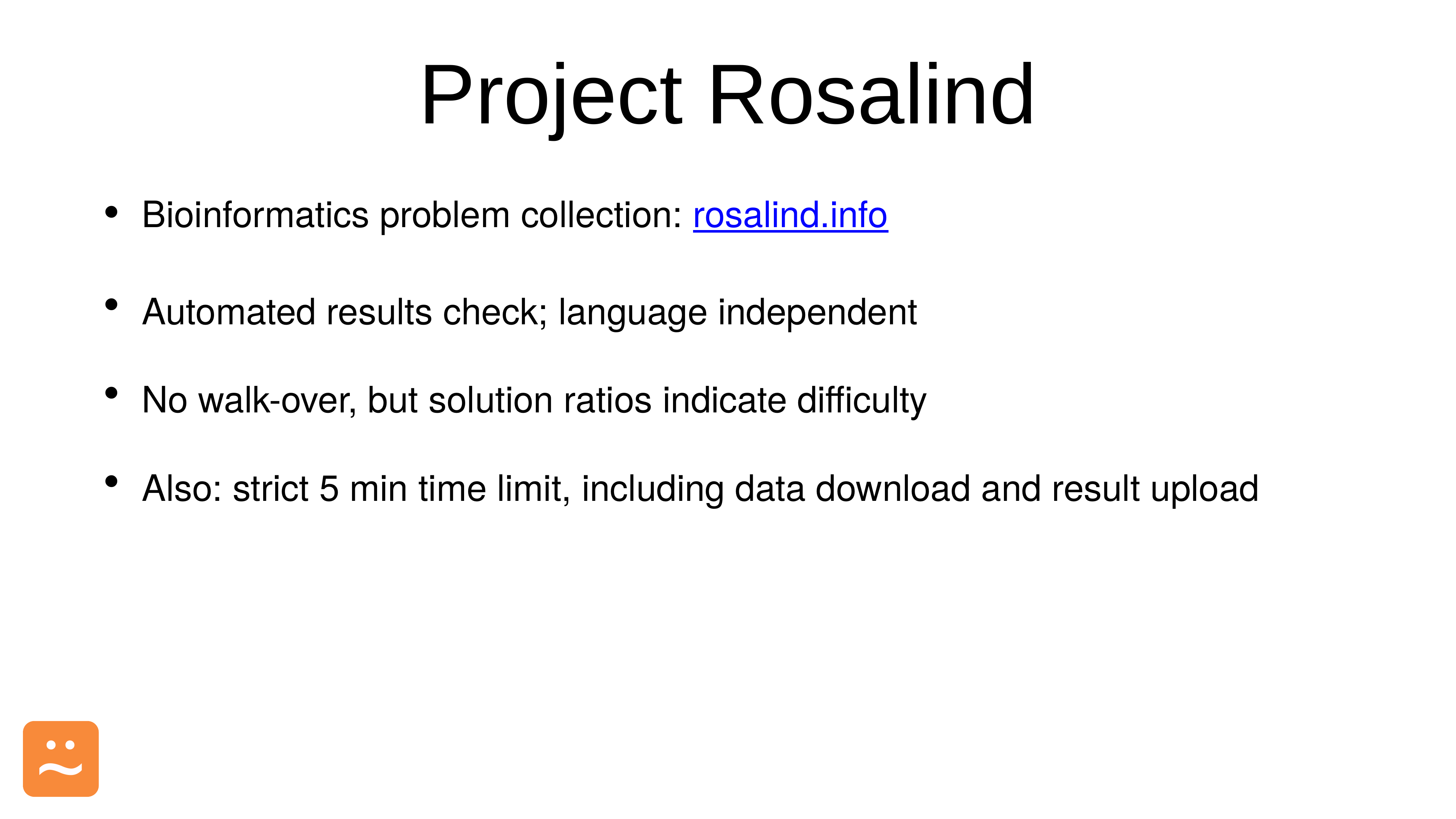

# Project Rosalind
Bioinformatics problem collection: rosalind.info
Automated results check; language independent
No walk-over, but solution ratios indicate difficulty
Also: strict 5 min time limit, including data download and result upload
⍨